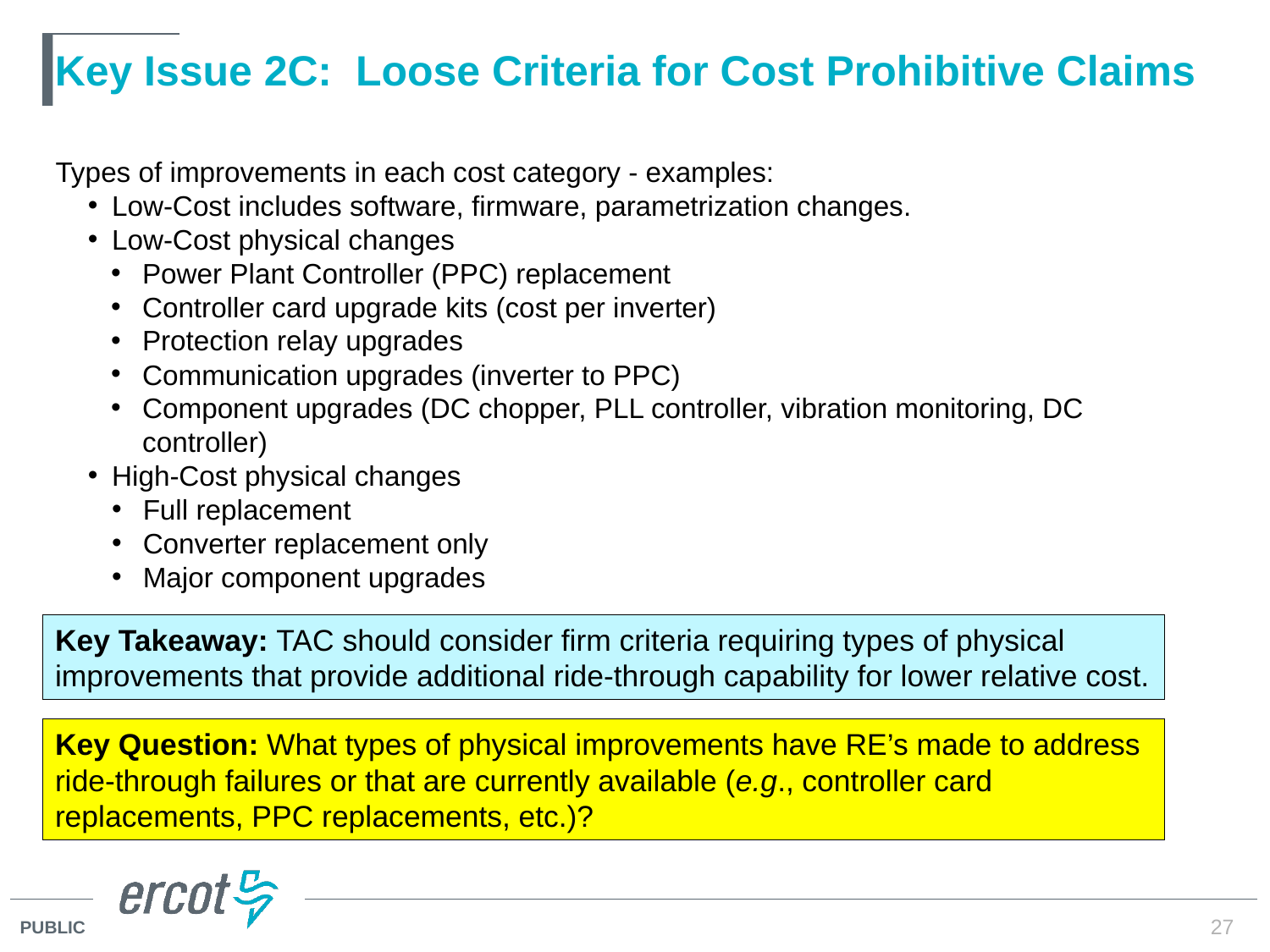

# Key Issue 2C:  Loose Criteria for Cost Prohibitive Claims
Types of improvements in each cost category - examples:
Low-Cost includes software, firmware, parametrization changes.
Low-Cost physical changes
Power Plant Controller (PPC) replacement
Controller card upgrade kits (cost per inverter)
Protection relay upgrades
Communication upgrades (inverter to PPC)
Component upgrades (DC chopper, PLL controller, vibration monitoring, DC controller)
High-Cost physical changes
Full replacement
Converter replacement only
Major component upgrades
Key Takeaway: TAC should consider firm criteria requiring types of physical improvements that provide additional ride-through capability for lower relative cost.
Key Question: What types of physical improvements have RE’s made to address ride-through failures or that are currently available (e.g., controller card replacements, PPC replacements, etc.)?
27